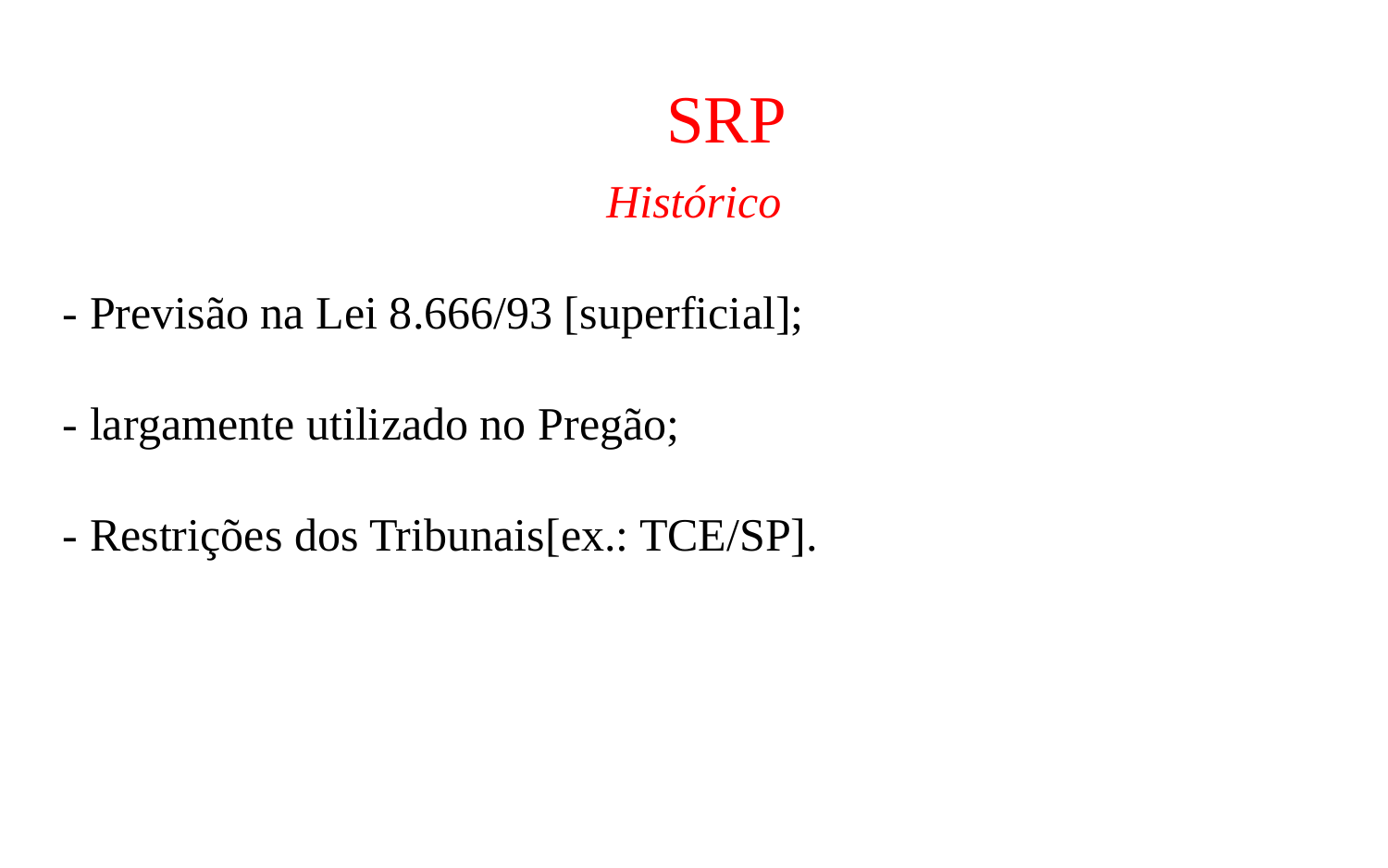

SRP
Histórico

- Previsão na Lei 8.666/93 [superficial];

- largamente utilizado no Pregão;

- Restrições dos Tribunais[ex.: TCE/SP].